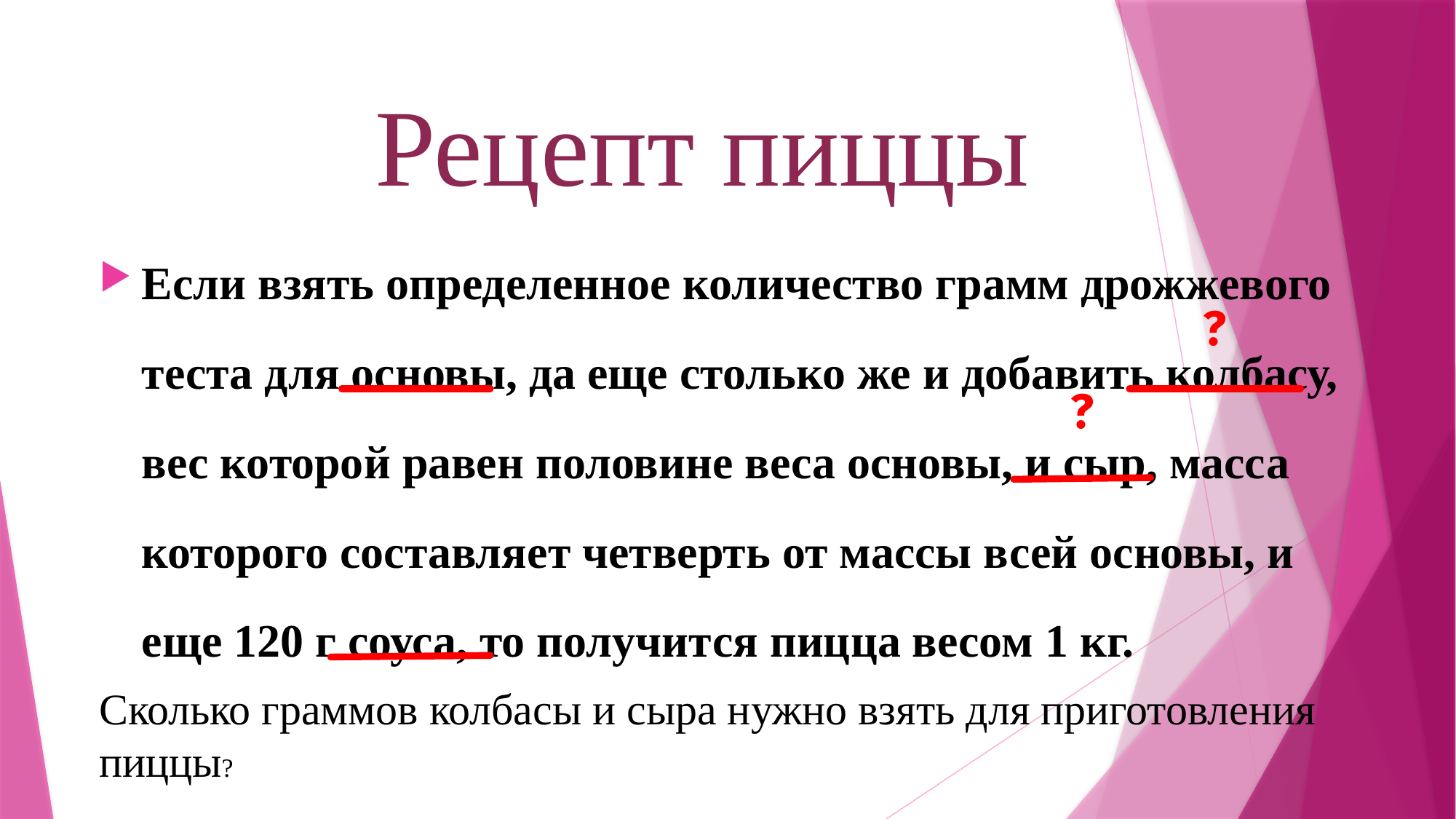

# Рецепт пиццы
Если взять определенное количество грамм дрожжевого теста для основы, да еще столько же и добавить колбасу, вес которой равен половине веса основы, и сыр, масса которого составляет четверть от массы всей основы, и еще 120 г соуса, то получится пицца весом 1 кг.
Сколько граммов колбасы и сыра нужно взять для приготовления пиццы?

?
?